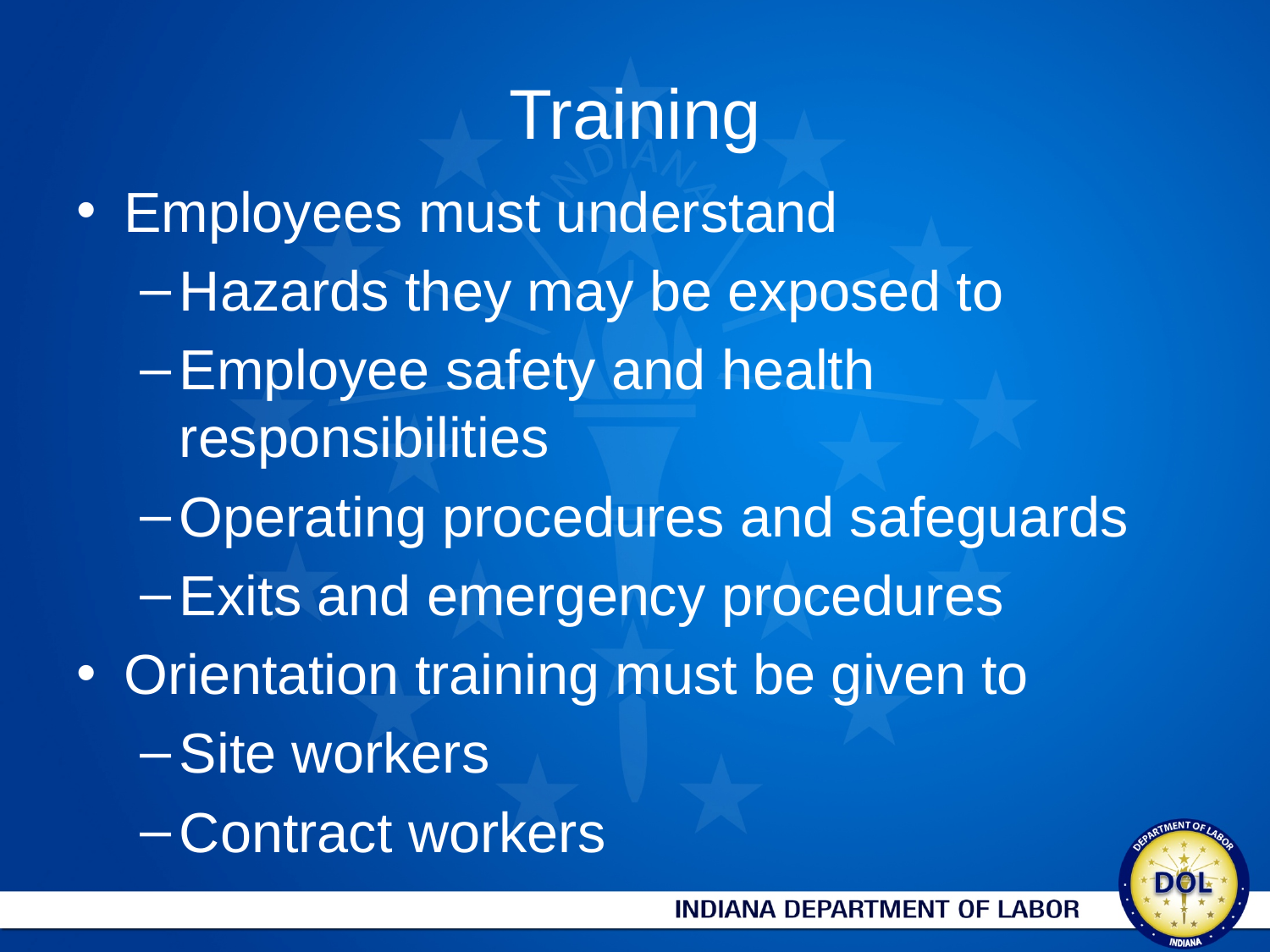

# Training
Employees must understand
Hazards they may be exposed to
Employee safety and health responsibilities
Operating procedures and safeguards
Exits and emergency procedures
Orientation training must be given to
Site workers
Contract workers